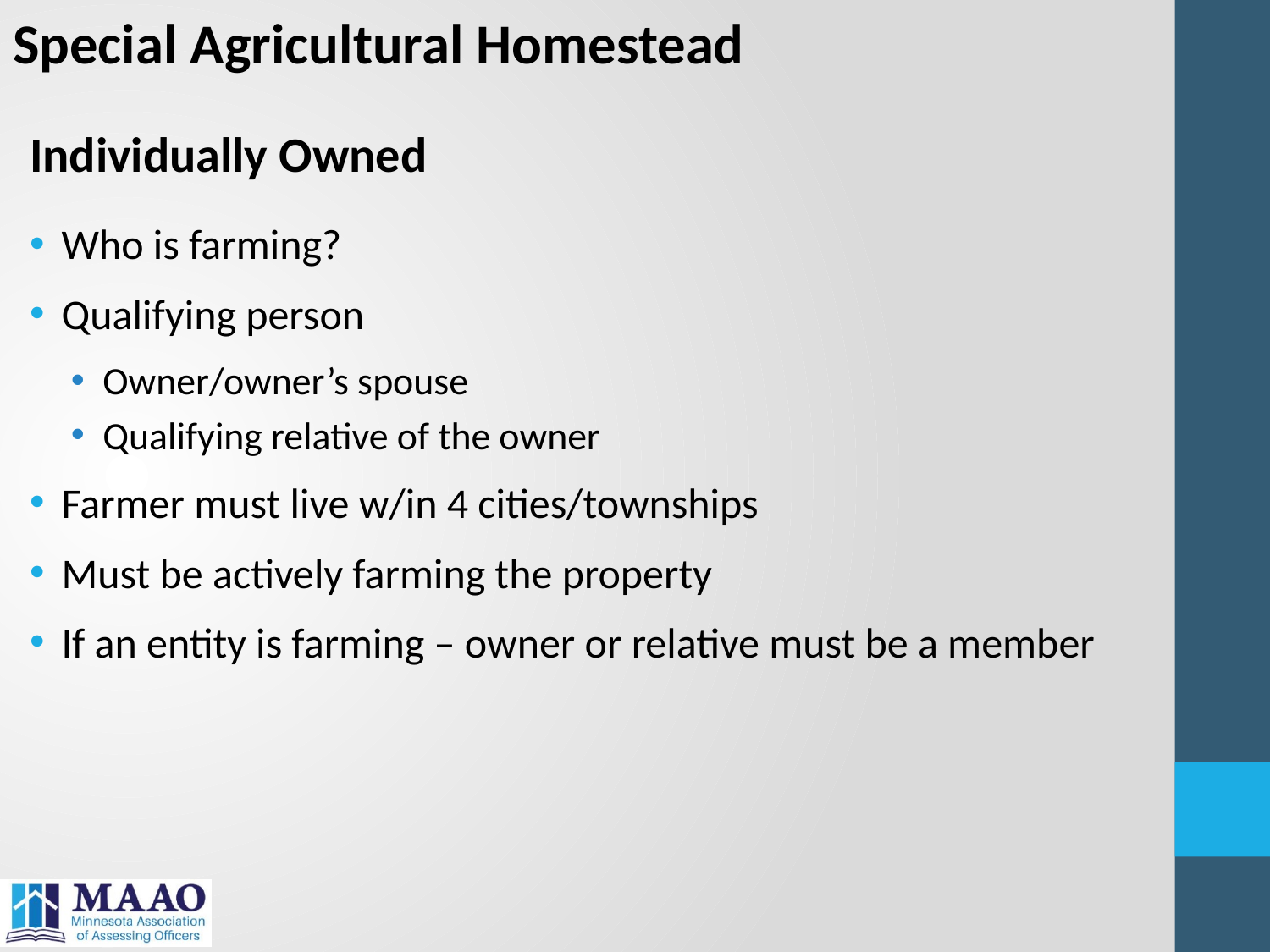

Special Agricultural Homestead
Individually Owned

Who is farming?
Qualifying person
Owner/owner’s spouse
Qualifying relative of the owner
Farmer must live w/in 4 cities/townships
Must be actively farming the property
If an entity is farming – owner or relative must be a member